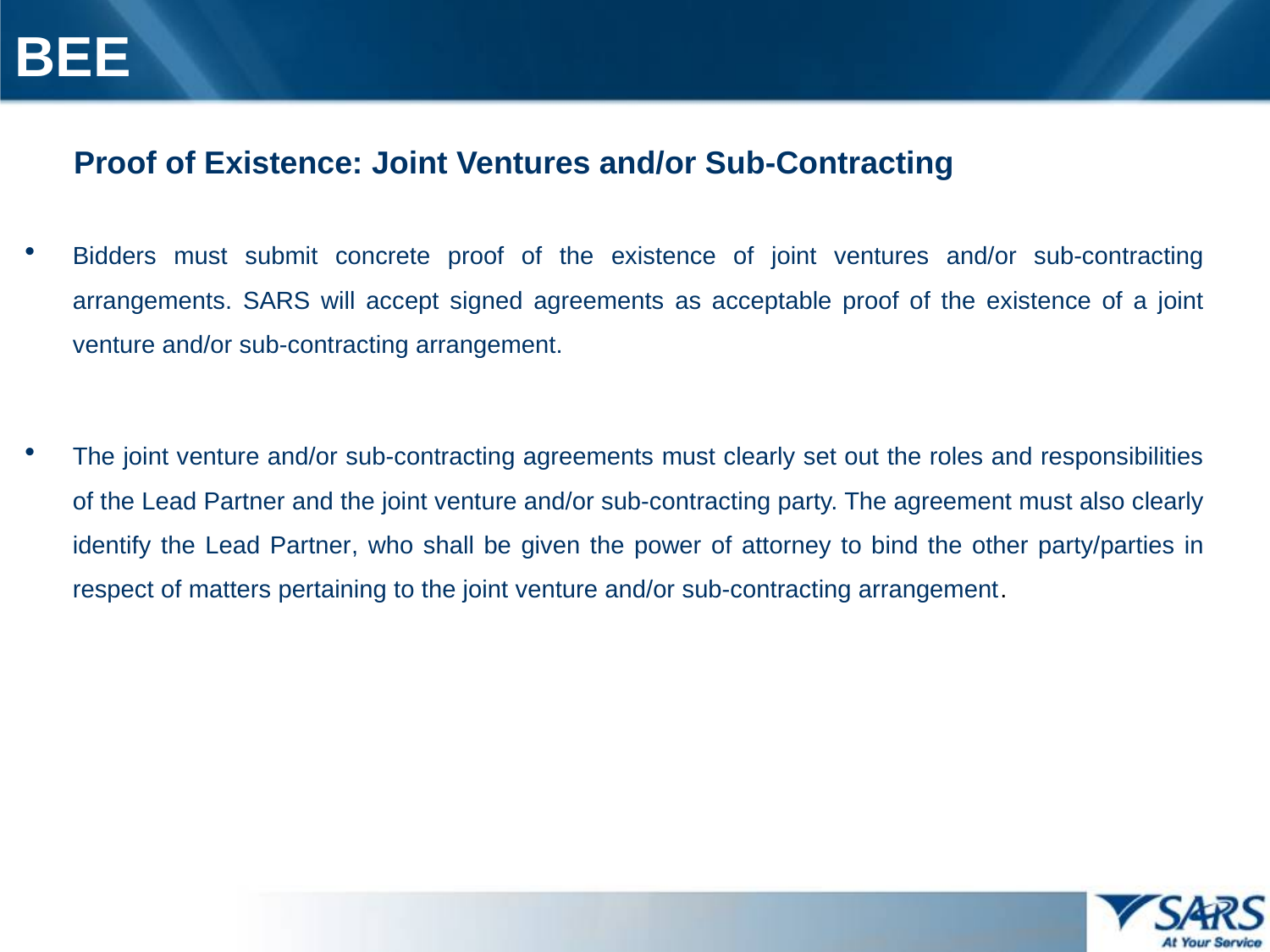

# BEE

     Proof of Existence: Joint Ventures and/or Sub-Contracting

Bidders must submit concrete proof of the existence of joint ventures and/or sub-contracting arrangements. SARS will accept signed agreements as acceptable proof of the existence of a joint venture and/or sub-contracting arrangement.

The joint venture and/or sub-contracting agreements must clearly set out the roles and responsibilities of the Lead Partner and the joint venture and/or sub-contracting party. The agreement must also clearly identify the Lead Partner, who shall be given the power of attorney to bind the other party/parties in respect of matters pertaining to the joint venture and/or sub-contracting arrangement.